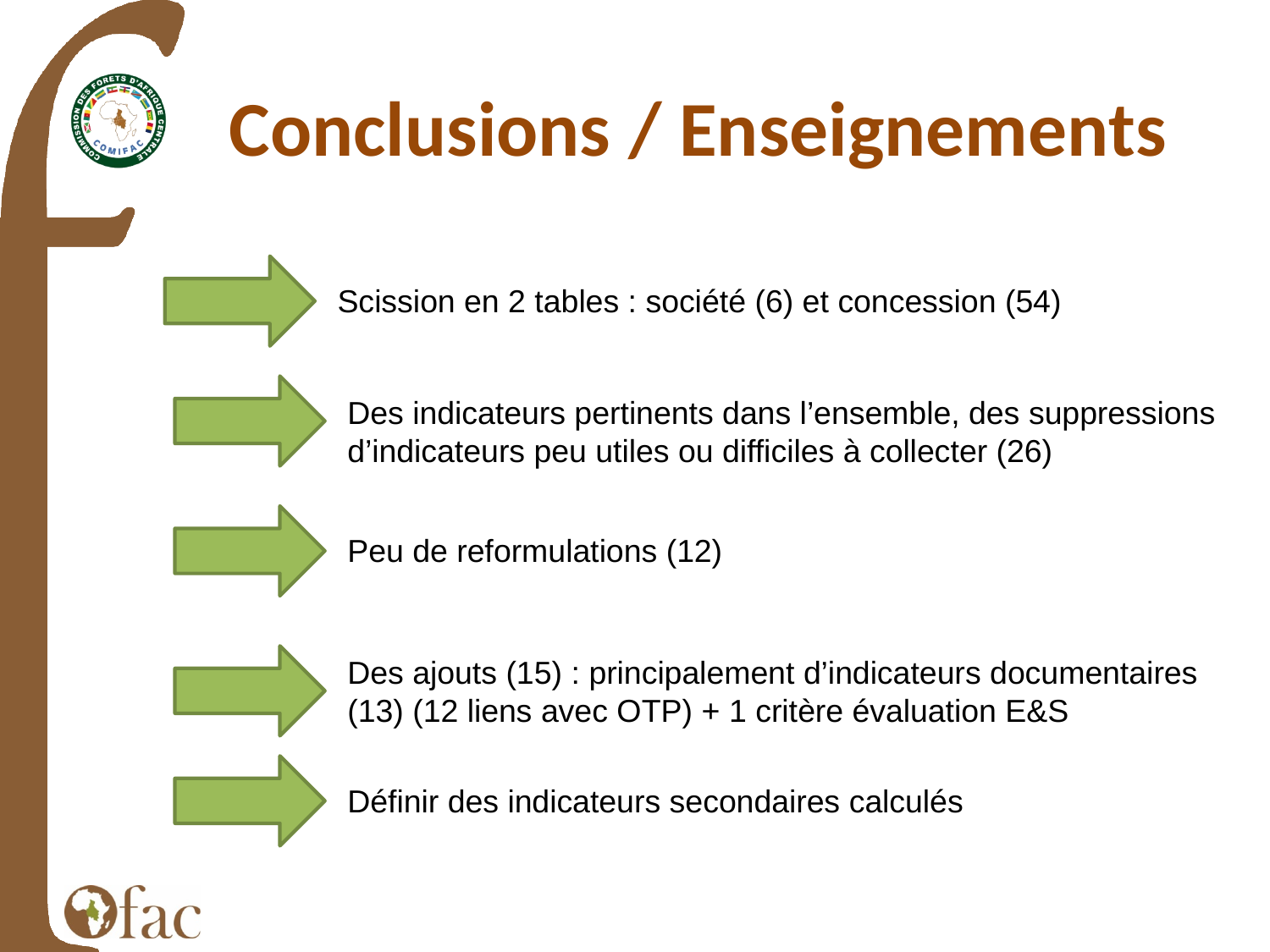

Conclusions / Enseignements

Scission en 2 tables : société (6) et concession (54)

Des indicateurs pertinents dans l’ensemble, des suppressions d’indicateurs peu utiles ou difficiles à collecter (26)

Peu de reformulations (12)

Des ajouts (15) : principalement d’indicateurs documentaires (13) (12 liens avec OTP) + 1 critère évaluation E&S

Définir des indicateurs secondaires calculés